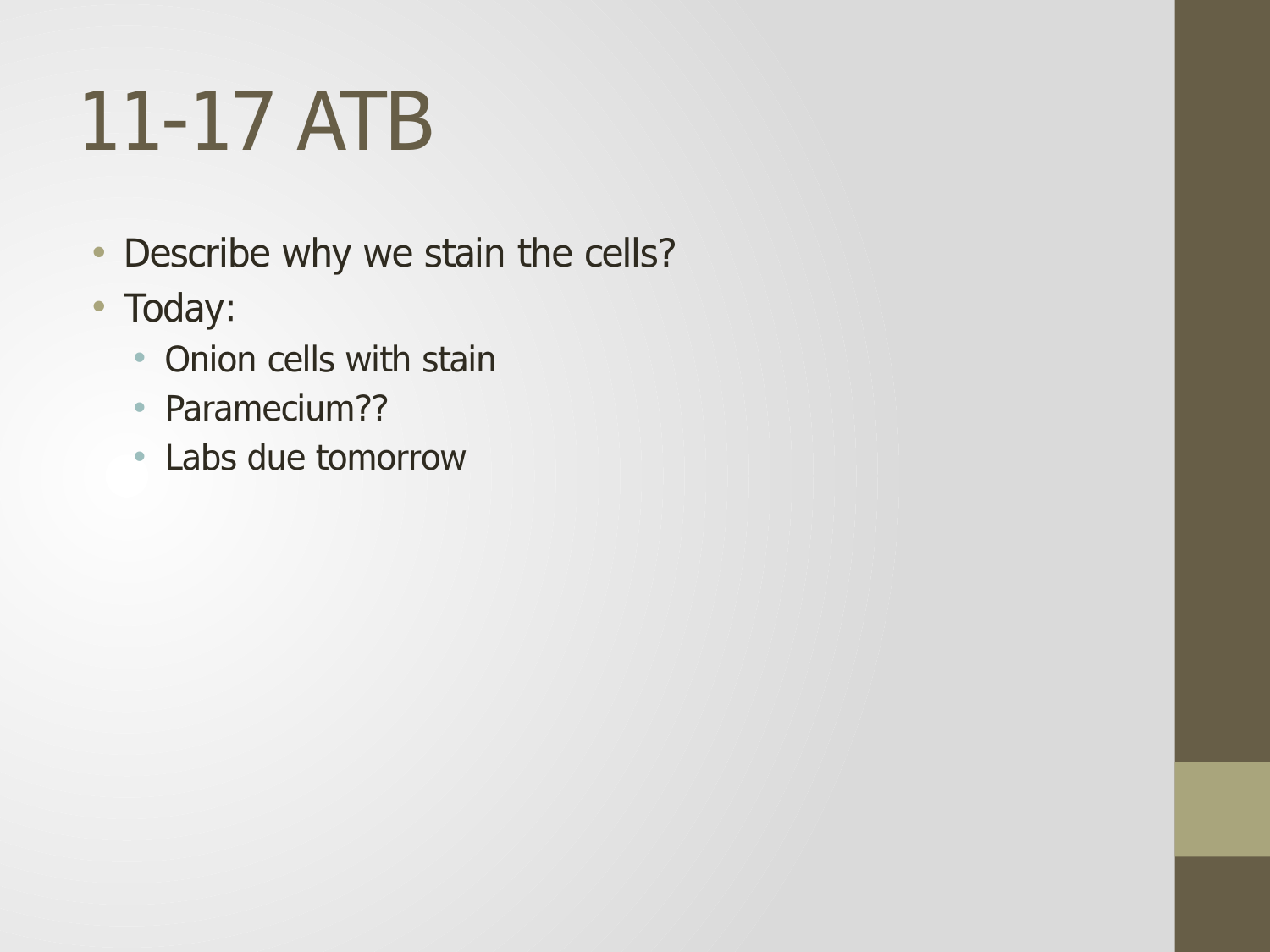

# 11-17 ATB
Describe why we stain the cells?
Today:
Onion cells with stain
Paramecium??
Labs due tomorrow